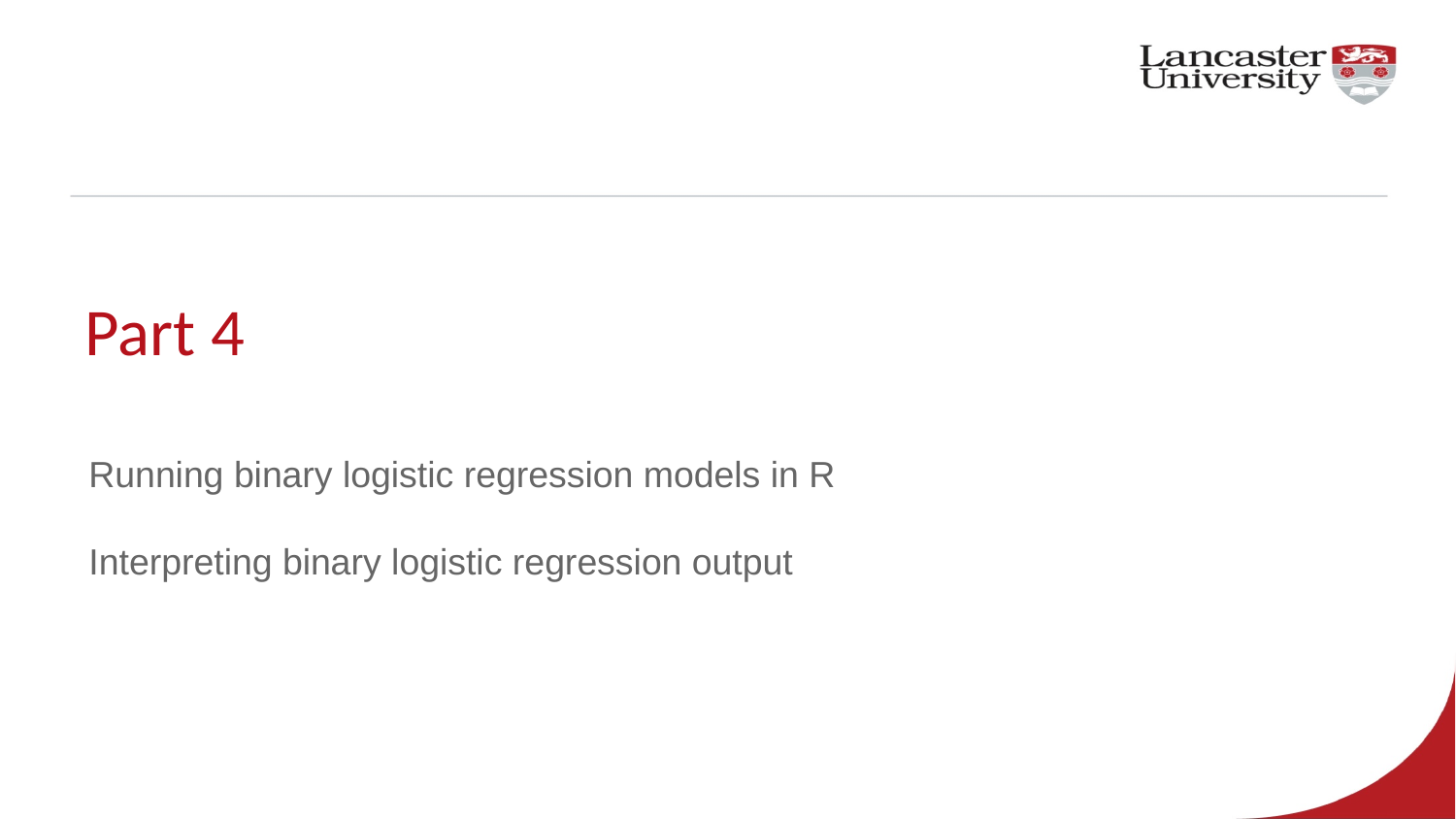

# Part 4
Running binary logistic regression models in R

Interpreting binary logistic regression output